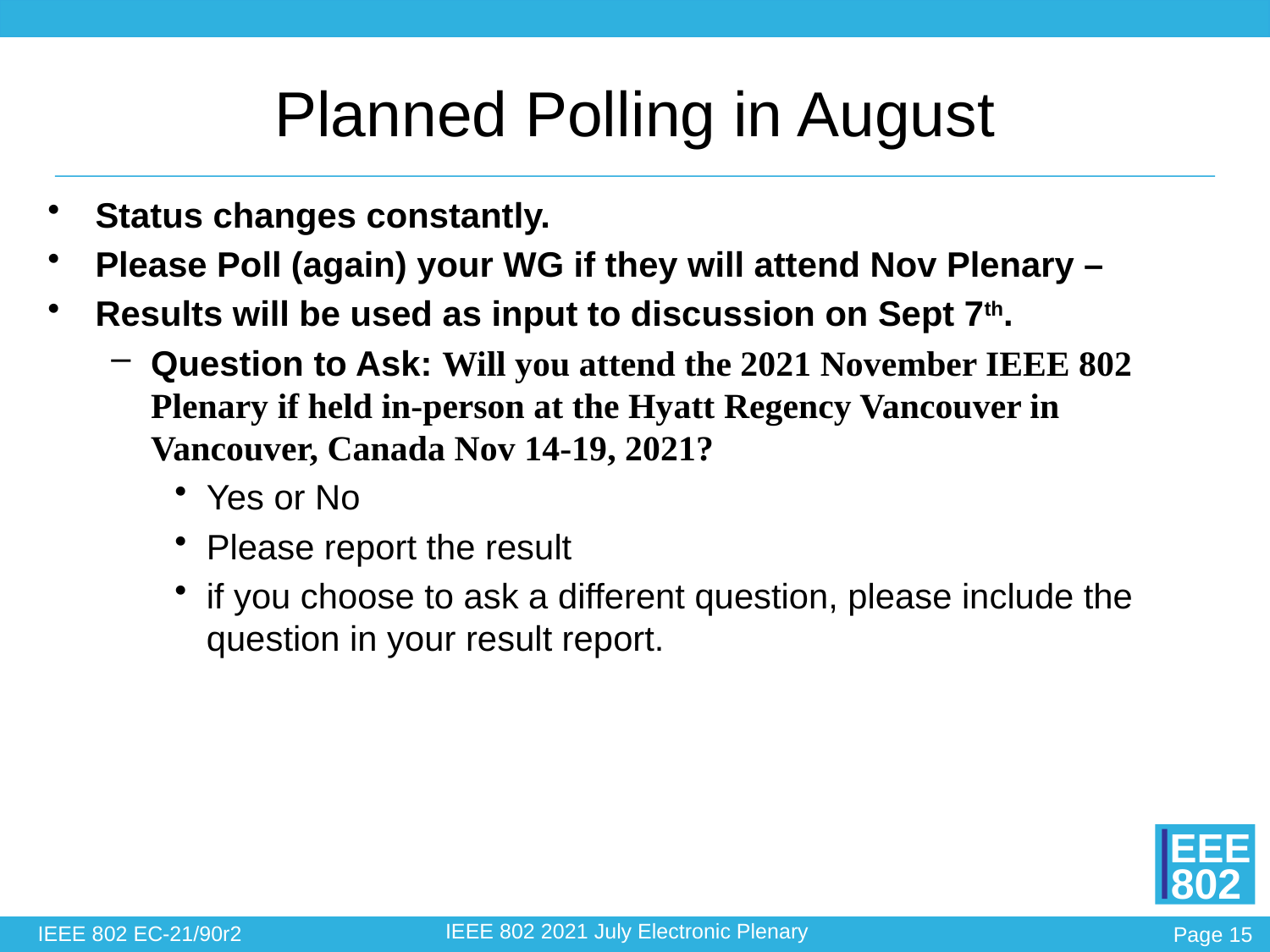

# Planned Polling in August
Status changes constantly.
Please Poll (again) your WG if they will attend Nov Plenary –
Results will be used as input to discussion on Sept 7th.
Question to Ask: Will you attend the 2021 November IEEE 802 Plenary if held in-person at the Hyatt Regency Vancouver in Vancouver, Canada Nov 14-19, 2021?
Yes or No
Please report the result
if you choose to ask a different question, please include the question in your result report.
IEEE 802 EC-21/90r2